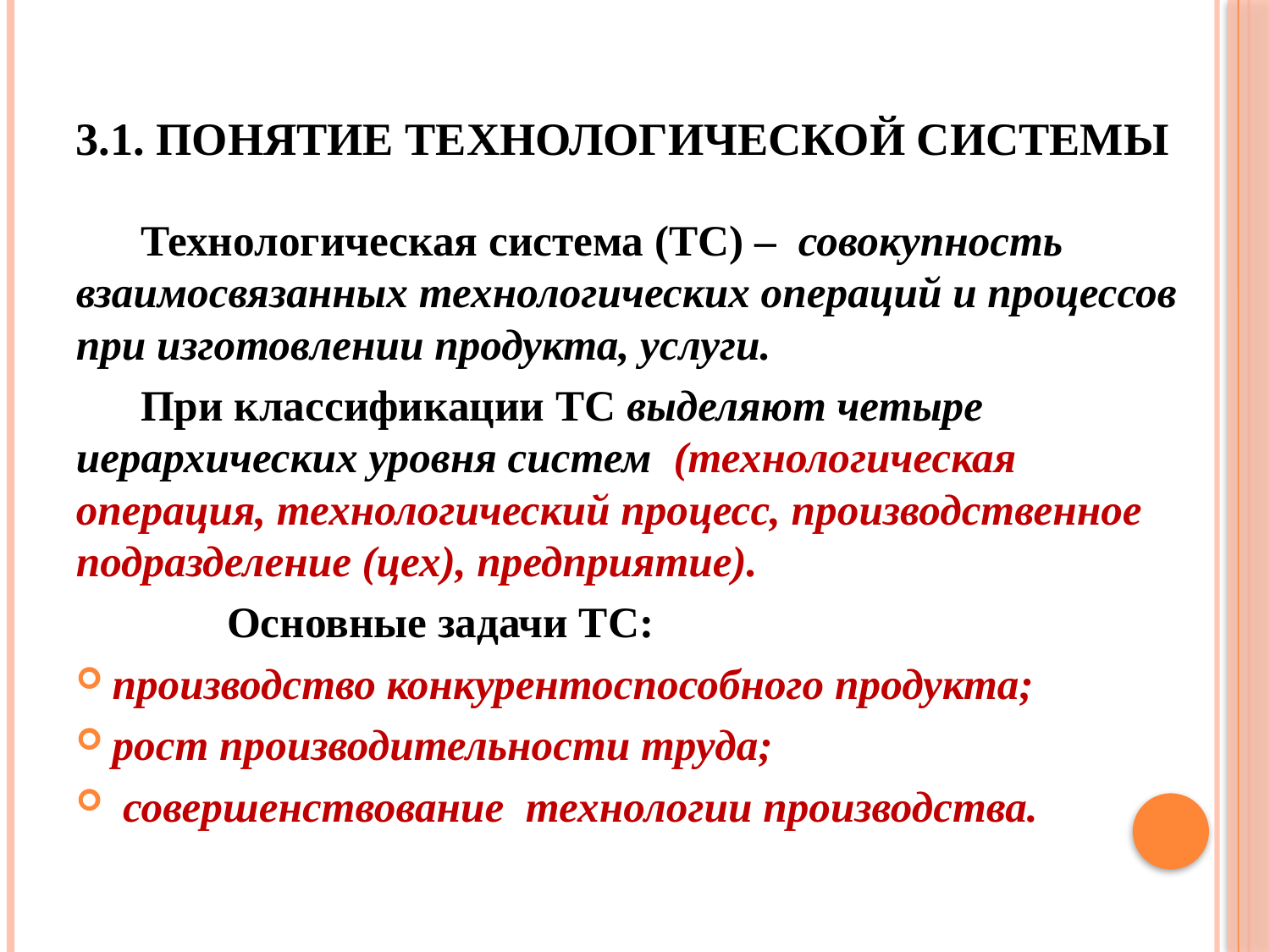

# 3.1. Понятие технологической системы
      Технологическая система (ТС) –  совокупность взаимосвязанных технологических операций и процессов при изготовлении продукта, услуги.
      При классификации ТС выделяют четыре иерархических уровня систем  (технологическая операция, технологический процесс, производственное подразделение (цех), предприятие).
              Основные задачи ТС:
производство конкурентоспособного продукта;
рост производительности труда;
 совершенствование  технологии производства.